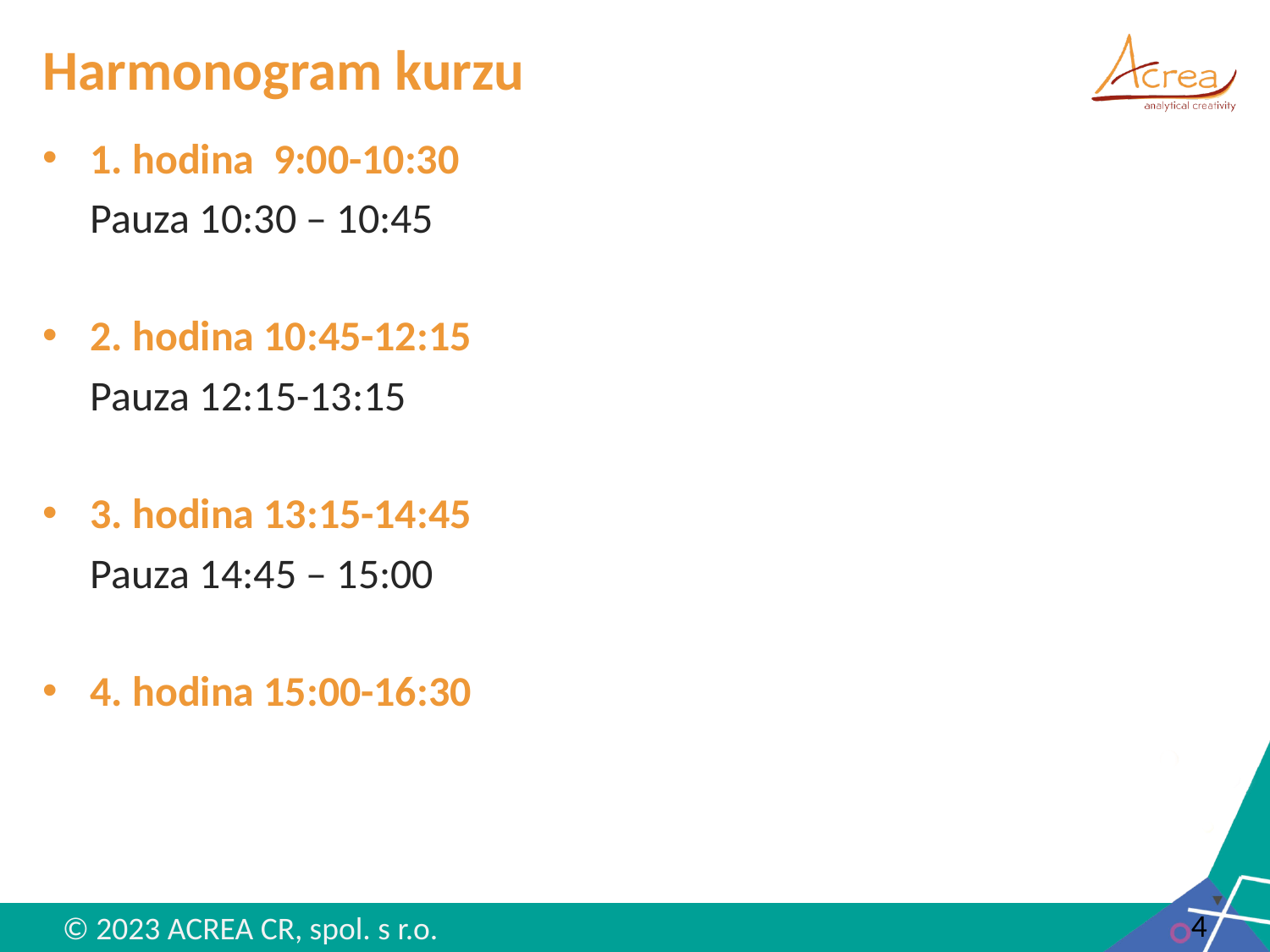

# Harmonogram kurzu
1. hodina  9:00-10:30
     Pauza 10:30 – 10:45

2. hodina 10:45-12:15
     Pauza 12:15-13:15

3. hodina 13:15-14:45
     Pauza 14:45 – 15:00

4. hodina 15:00-16:30

4